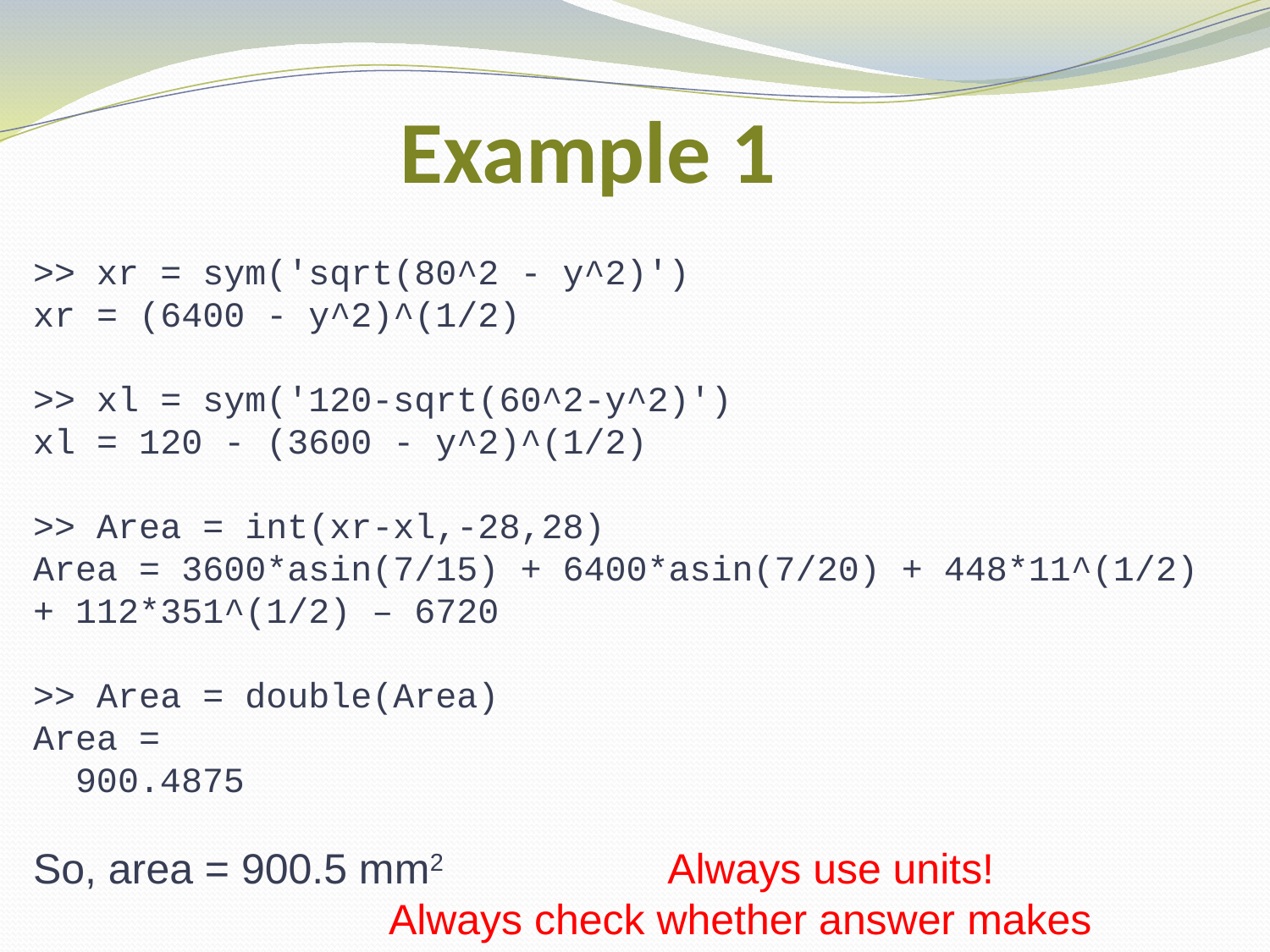

# Example 1
>> xr = sym('sqrt(80^2 - y^2)')
xr = (6400 - y^2)^(1/2)

>> xl = sym('120-sqrt(60^2-y^2)')
xl = 120 - (3600 - y^2)^(1/2)

>> Area = int(xr-xl,-28,28)
Area = 3600*asin(7/15) + 6400*asin(7/20) + 448*11^(1/2) + 112*351^(1/2) – 6720

>> Area = double(Area)
Area =
  900.4875

So, area = 900.5 mm2                                 Always use units!
                              Always check whether answer makes sense!